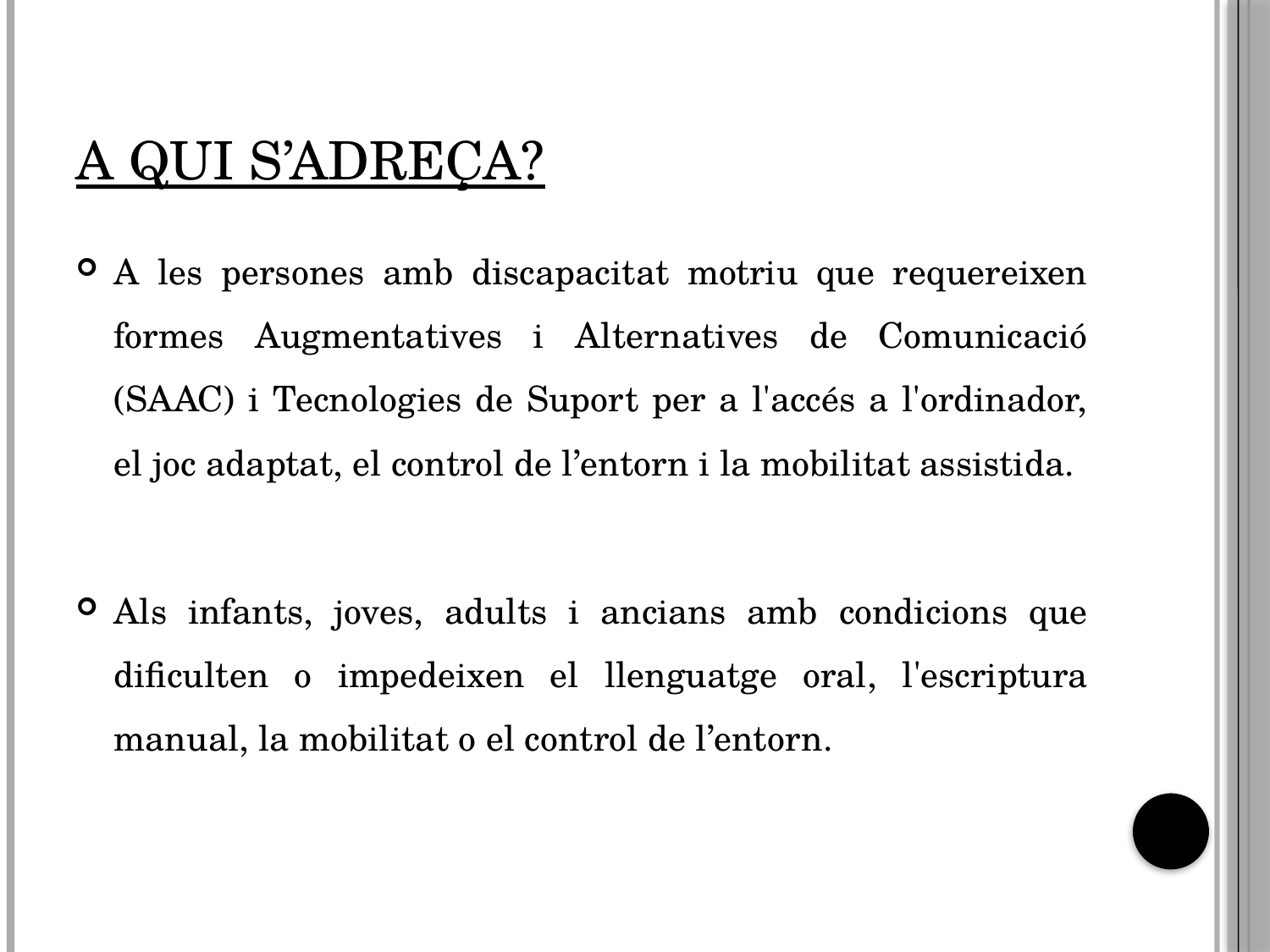

# a qui s’adreça?
A les persones amb discapacitat motriu que requereixen formes Augmentatives i Alternatives de Comunicació (SAAC) i Tecnologies de Suport per a l'accés a l'ordinador, el joc adaptat, el control de l’entorn i la mobilitat assistida.

Als infants, joves, adults i ancians amb condicions que dificulten o impedeixen el llenguatge oral, l'escriptura manual, la mobilitat o el control de l’entorn.